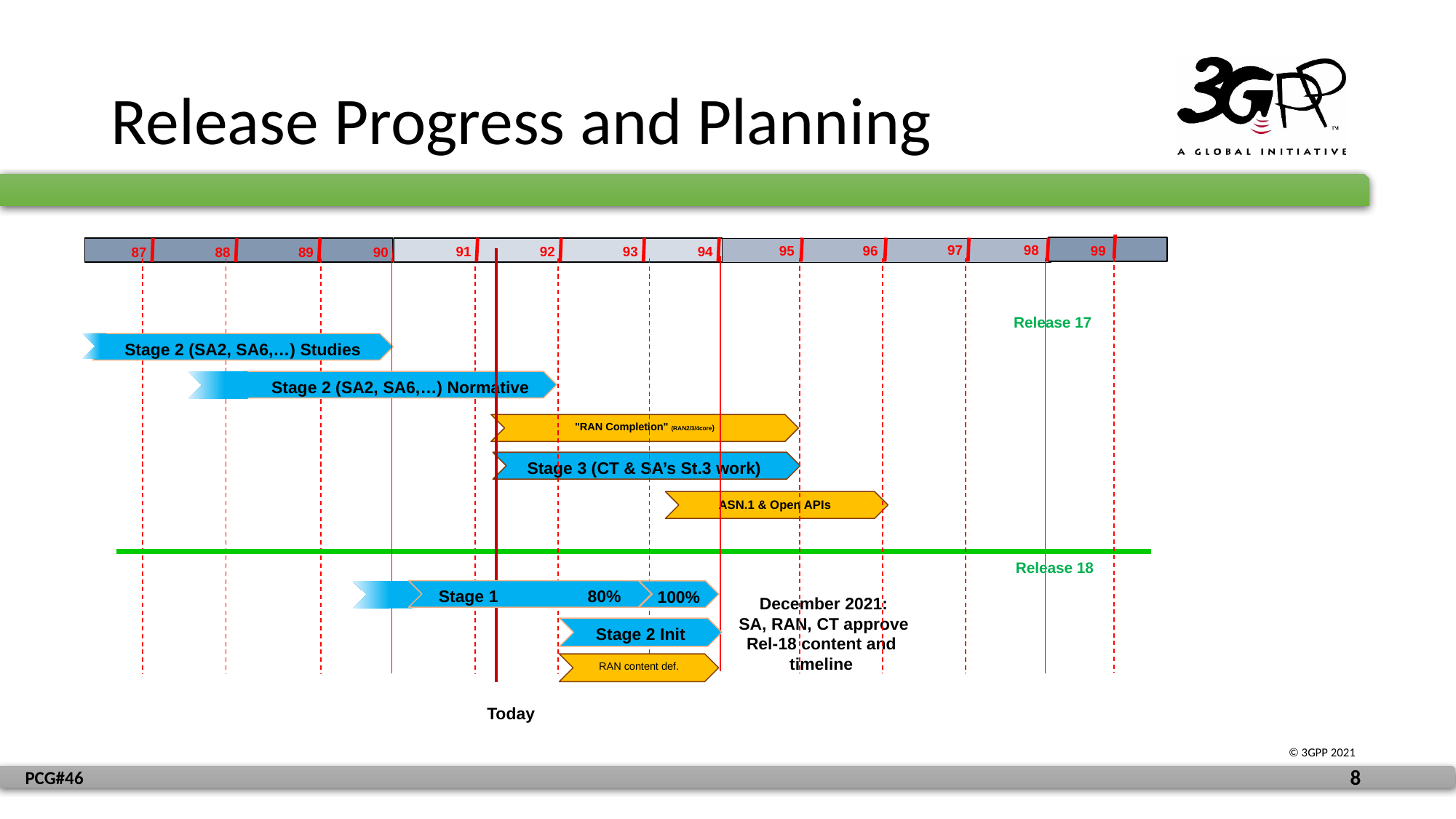

# Release Progress and Planning
97
98
99
95
96

91
92
93
94

87
88
89
90

Release 17

Stage 2 (SA2, SA6,…) Studies

Stage 2 (SA2, SA6,…) Normative
"RAN Completion" (RAN2/3/4core)
Stage 3 (CT & SA’s St.3 work)
ASN.1 & Open APIs
Release 18
Stage 1                   80%
100%

December 2021:
SA, RAN, CT approve
Rel-18 content and
timeline
Stage 2 Init
RAN content def.
Today